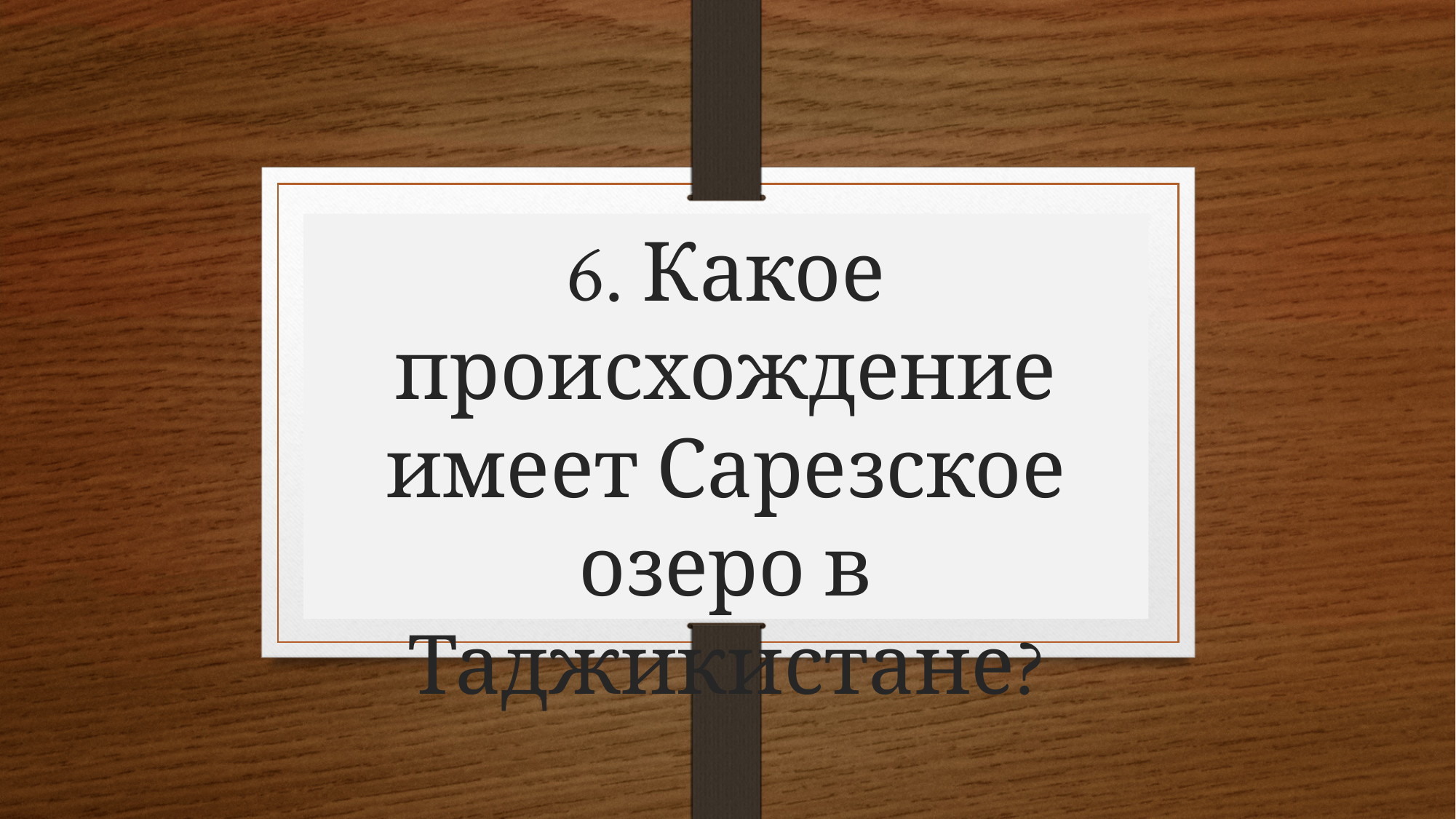

# 6. Какое происхождение имеет Сарезское озеро в Таджикистане?